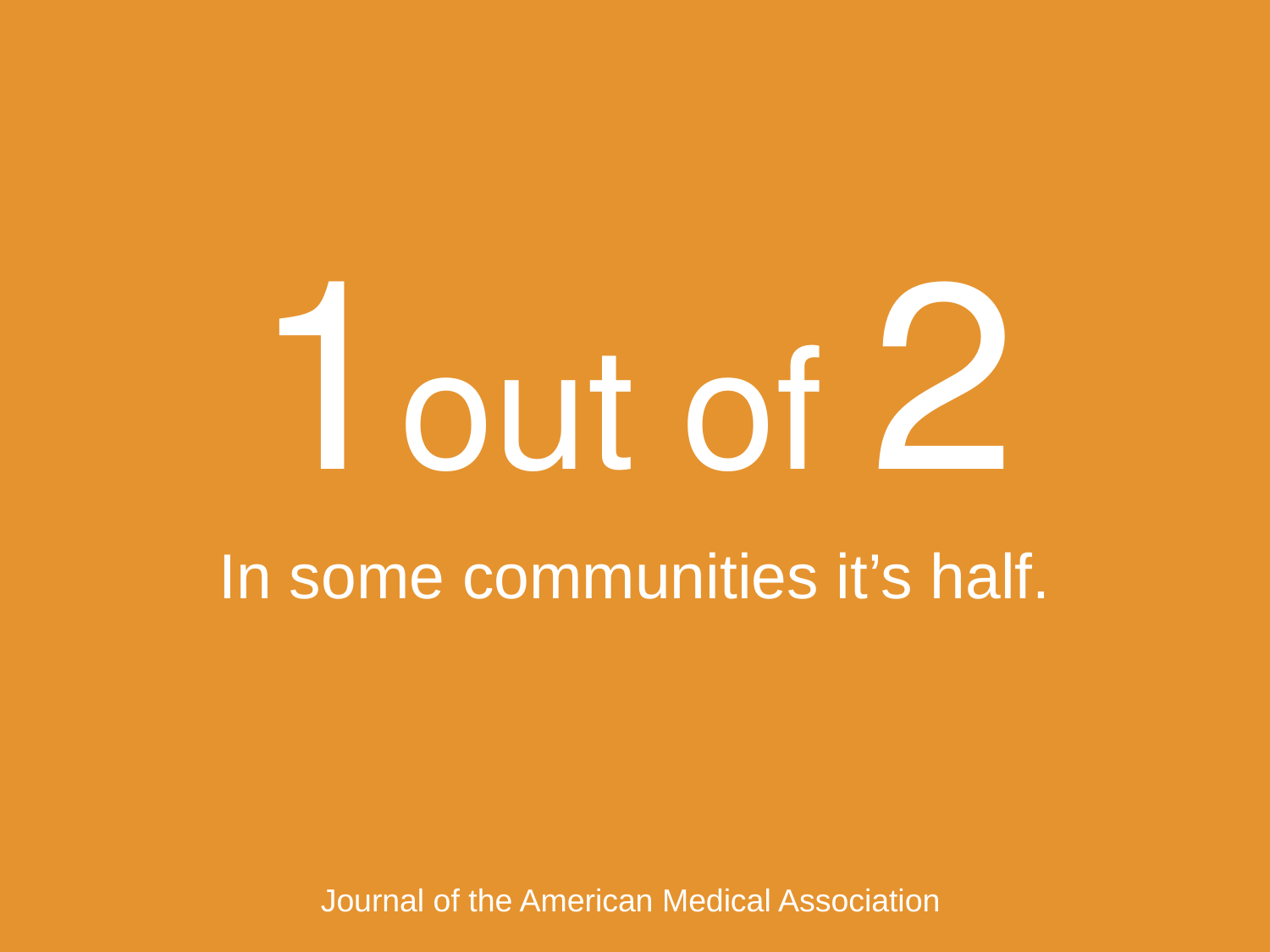

1out of 2
# In some communities it’s half.
Journal of the American Medical Association